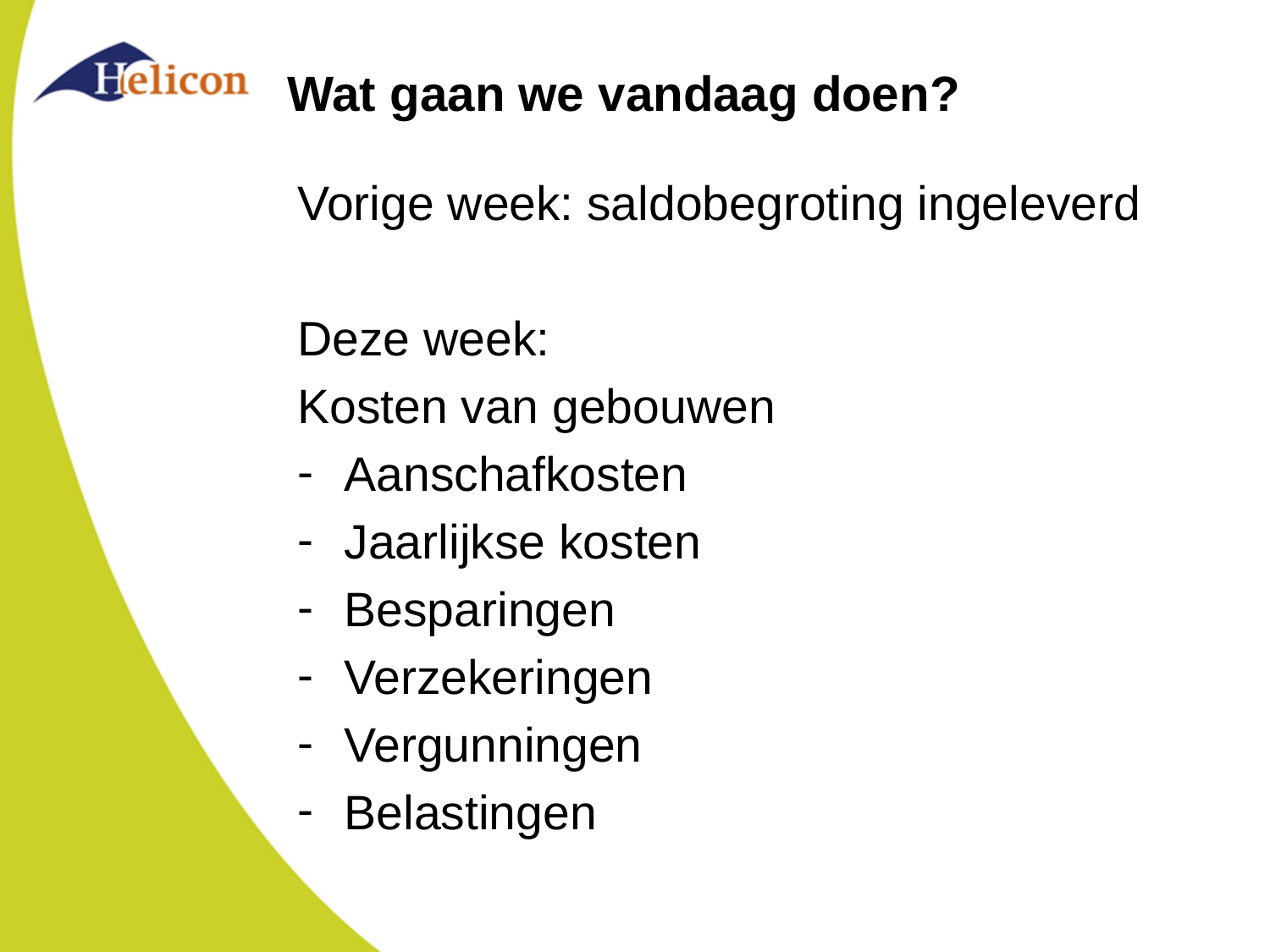

# Wat gaan we vandaag doen?
Vorige week: saldobegroting ingeleverd

Deze week:
Kosten van gebouwen
Aanschafkosten
Jaarlijkse kosten
Besparingen
Verzekeringen
Vergunningen
Belastingen